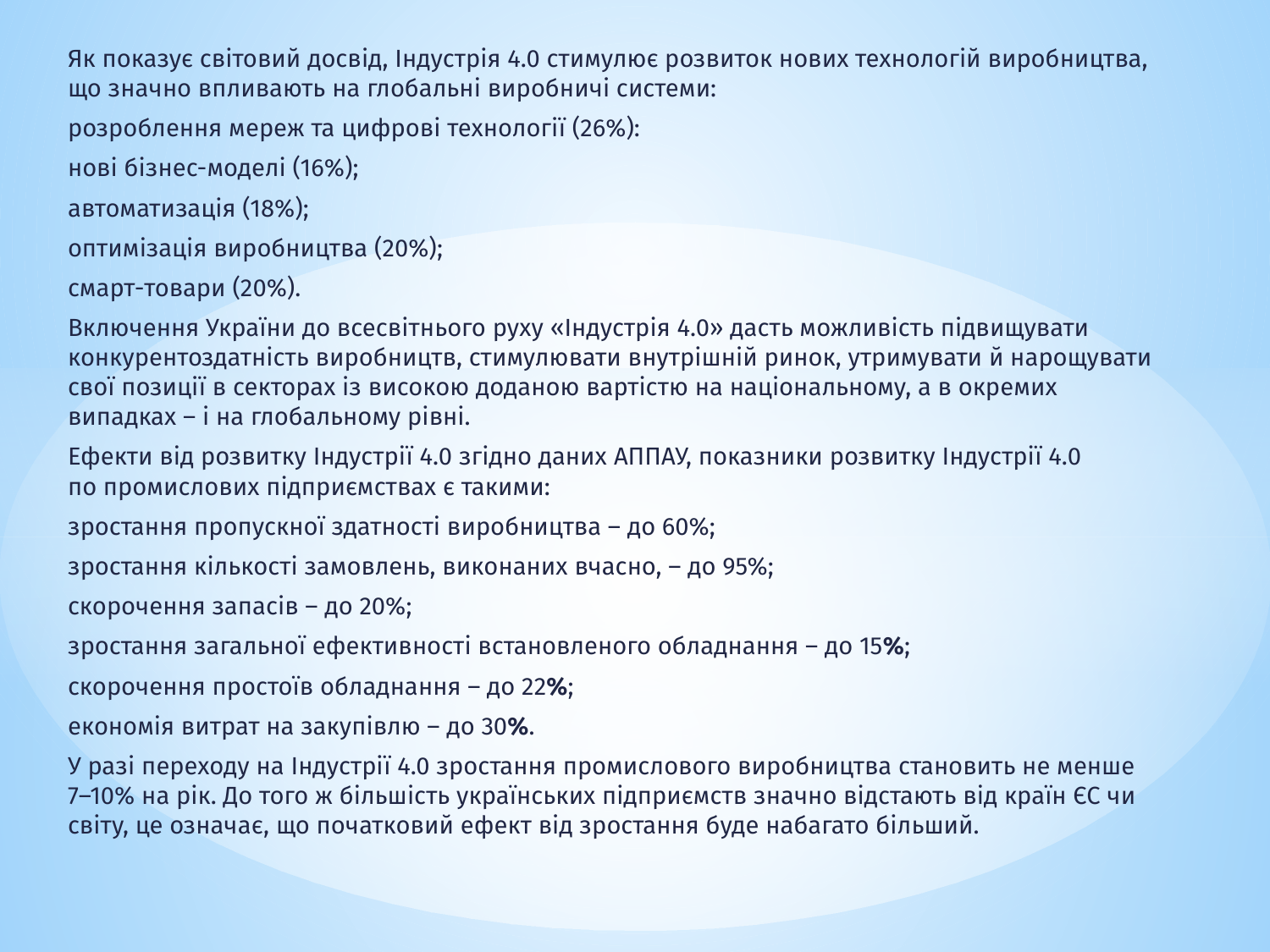

Як показує світовий досвід, Індустрія 4.0 стимулює розвиток нових технологій виробництва, що значно впливають на глобальні виробничі системи:
розроблення мереж та цифрові технології (26%):
нові бізнес-моделі (16%);
автоматизація (18%);
оптимізація виробництва (20%);
смарт-товари (20%).
Включення України до всесвітнього руху «Індустрія 4.0» дасть можливість підвищувати конкурентоздатність виробництв, стимулювати внутрішній ринок, утримувати й нарощувати свої позиції в секторах із високою доданою вартістю на національному, а в окремих випадках – і на глобальному рівні.
Ефекти від розвитку Індустрії 4.0 згідно даних АППАУ, показники розвитку Індустрії 4.0 по промислових підприємствах є такими:
зростання пропускної здатності виробництва – до 60%;
зростання кількості замовлень, виконаних вчасно, – до 95%;
скорочення запасів – до 20%;
зростання загальної ефективності встановленого обладнання – до 15%;
скорочення простоїв обладнання – до 22%;
економія витрат на закупівлю – до 30%.
У разі переходу на Індустрії 4.0 зростання промислового виробництва становить не менше 7–10% на рік. До того ж більшість українських підприємств значно відстають від країн ЄС чи світу, це означає, що початковий ефект від зростання буде набагато більший.